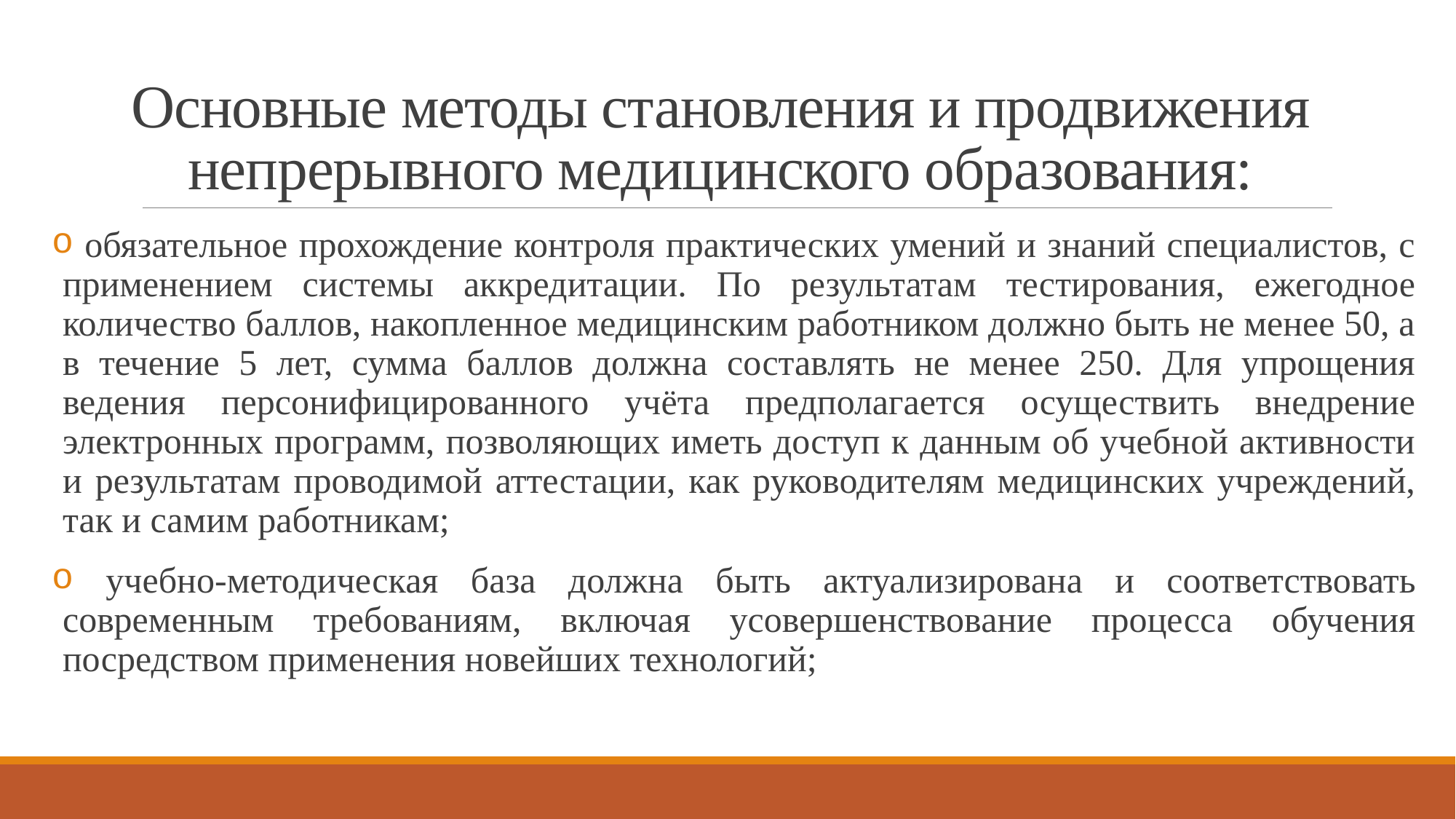

# Основные методы становления и продвижения непрерывного медицинского образования:
 обязательное прохождение контроля практических умений и знаний специалистов, с применением системы аккредитации. По результатам тестирования, ежегодное количество баллов, накопленное медицинским работником должно быть не менее 50, а в течение 5 лет, сумма баллов должна составлять не менее 250. Для упрощения ведения персонифицированного учёта предполагается осуществить внедрение электронных программ, позволяющих иметь доступ к данным об учебной активности и результатам проводимой аттестации, как руководителям медицинских учреждений, так и самим работникам;
 учебно-методическая база должна быть актуализирована и соответствовать современным требованиям, включая усовершенствование процесса обучения посредством применения новейших технологий;